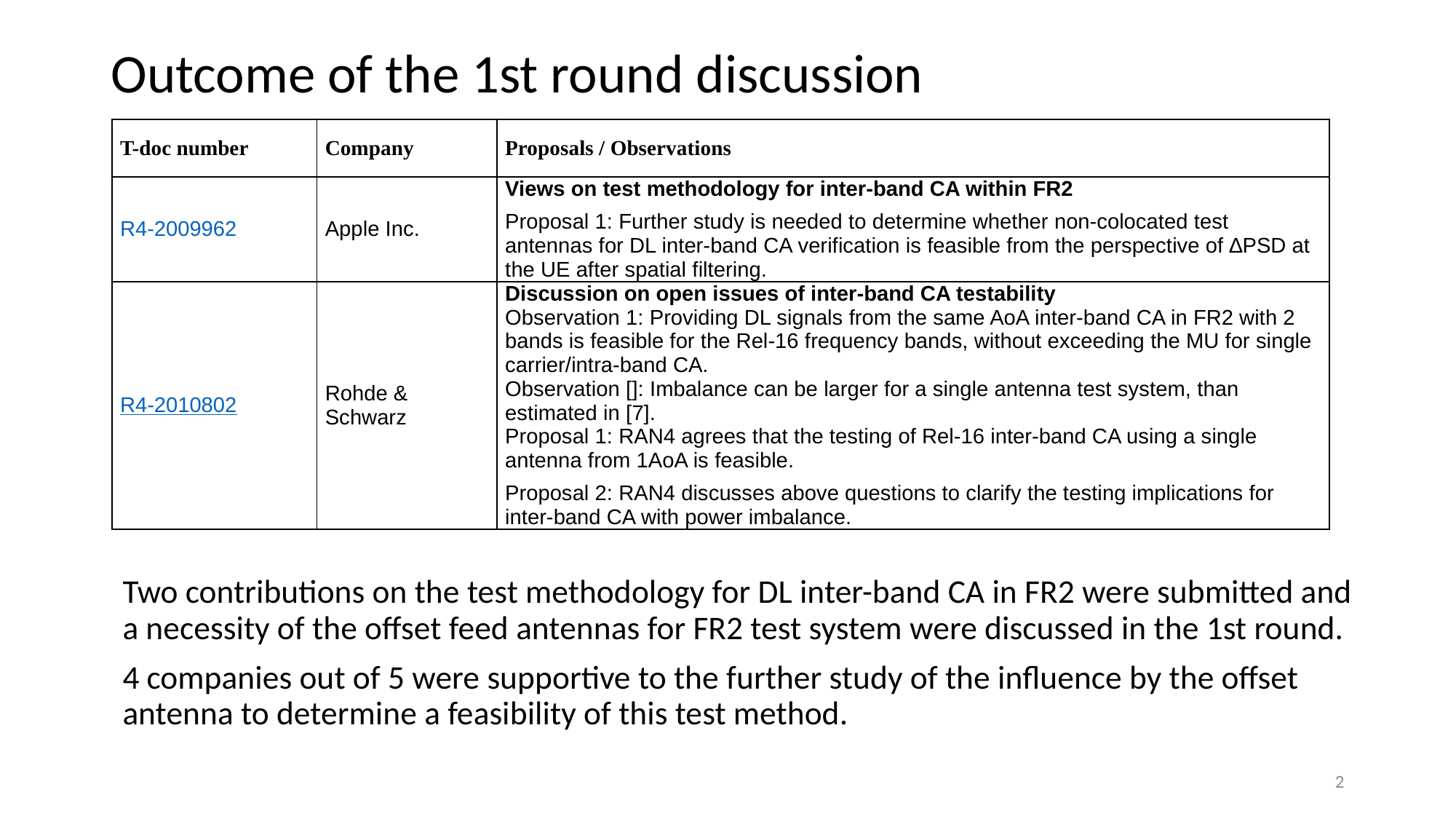

# Outcome of the 1st round discussion
| T-doc number | Company | Proposals / Observations |
| --- | --- | --- |
| R4-2009962 | Apple Inc. | Views on test methodology for inter-band CA within FR2 Proposal 1: Further study is needed to determine whether non-colocated test antennas for DL inter-band CA verification is feasible from the perspective of ∆PSD at the UE after spatial filtering. |
| R4-2010802 | Rohde & Schwarz | Discussion on open issues of inter-band CA testability Observation 1: Providing DL signals from the same AoA inter-band CA in FR2 with 2 bands is feasible for the Rel-16 frequency bands, without exceeding the MU for single carrier/intra-band CA. Observation []: Imbalance can be larger for a single antenna test system, than estimated in [7]. Proposal 1: RAN4 agrees that the testing of Rel-16 inter-band CA using a single antenna from 1AoA is feasible. Proposal 2: RAN4 discusses above questions to clarify the testing implications for inter-band CA with power imbalance. |
Two contributions on the test methodology for DL inter-band CA in FR2 were submitted and a necessity of the offset feed antennas for FR2 test system were discussed in the 1st round.
4 companies out of 5 were supportive to the further study of the influence by the offset antenna to determine a feasibility of this test method.

2